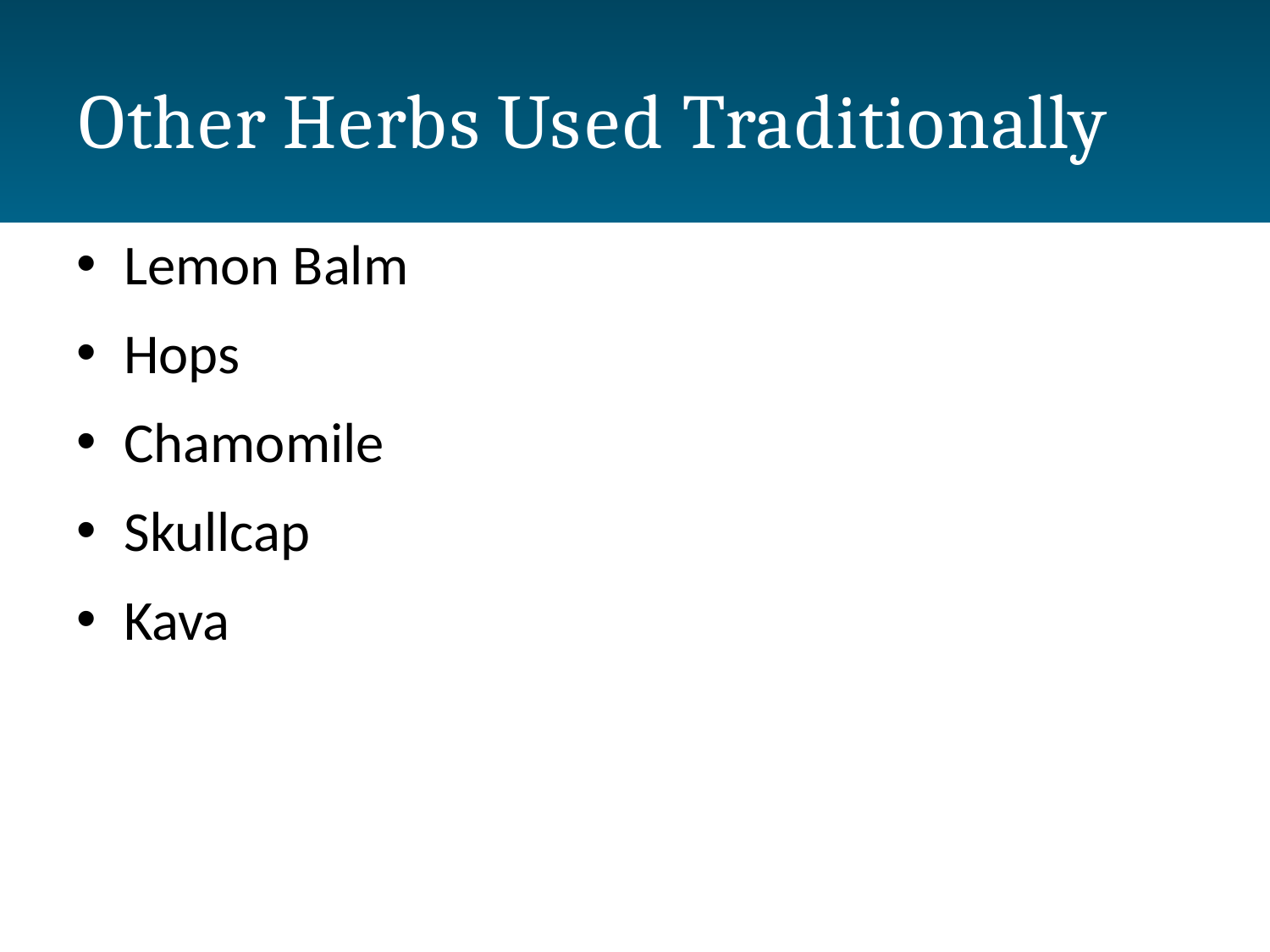

# Other Herbs Used Traditionally
Lemon Balm
Hops
Chamomile
Skullcap
Kava